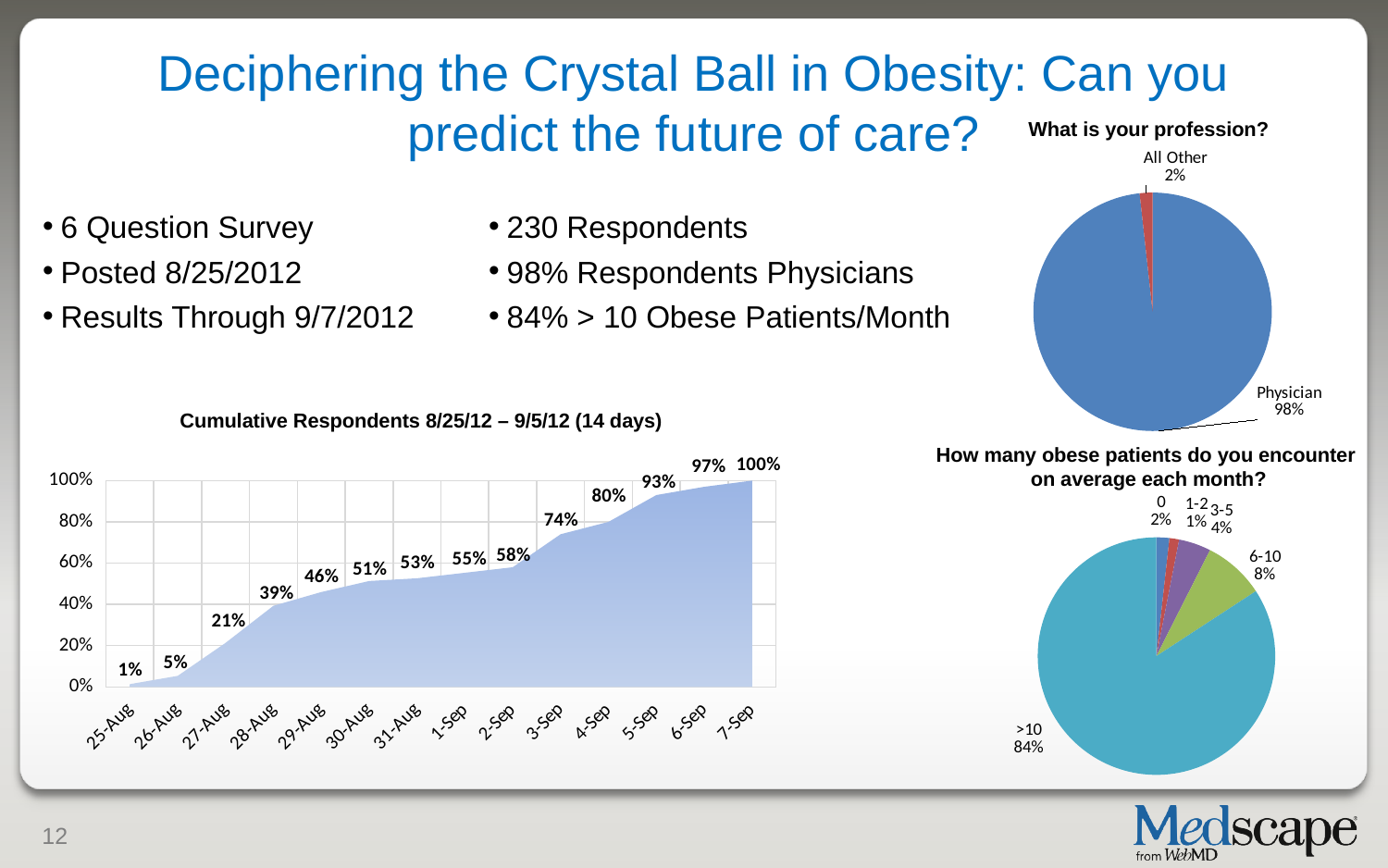

# Deciphering the Crystal Ball in Obesity: Can you predict the future of care?
What is your profession?

### Chart

| Category | Column1 |
|---|---|
| Physician | 225.0 |
| All Other | 4.0 |
6 Question Survey
Posted 8/25/2012
Results Through 9/7/2012
230 Respondents
98% Respondents Physicians
84% > 10 Obese Patients/Month
Cumulative Respondents 8/25/12 – 9/5/12 (14 days)
How many obese patients do you encounter
on average each month?

### Chart

| Category | Reader |
|---|---|
| 41146 | 0.013333333333333338 |
| 41147 | 0.05333333333333336 |
| 41148 | 0.2133333333333334 |
| 41149 | 0.3933333333333333 |
| 41150 | 0.46 |
| 41151 | 0.5133333333333333 |
| 41152 | 0.5266666666666665 |
| 41153 | 0.5533333333333333 |
| 41154 | 0.5800000000000001 |
| 41155 | 0.7400000000000001 |
| 41156 | 0.8 |
| 41157 | 0.93 |
| 41158 | 0.97 |
| 41159 | 1.0 |

### Chart

| Category | Column1 |
|---|---|
| 0 | 4.0 |
| 1-2 | 3.0 |
| 3-5 | 10.0 |
| 6-10 | 19.0 |
| >10 | 192.0 |